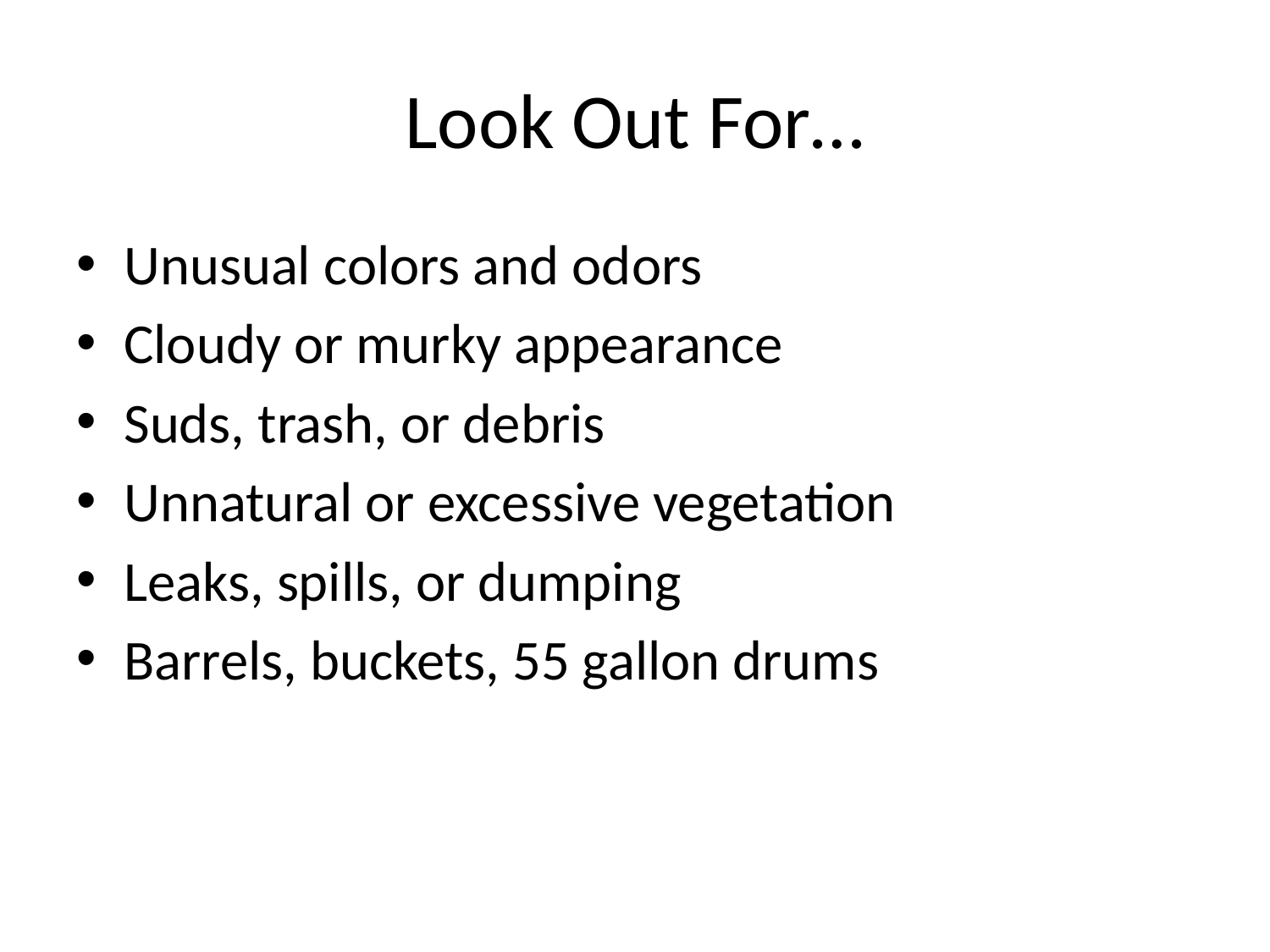

# Look Out For…
Unusual colors and odors
Cloudy or murky appearance
Suds, trash, or debris
Unnatural or excessive vegetation
Leaks, spills, or dumping
Barrels, buckets, 55 gallon drums